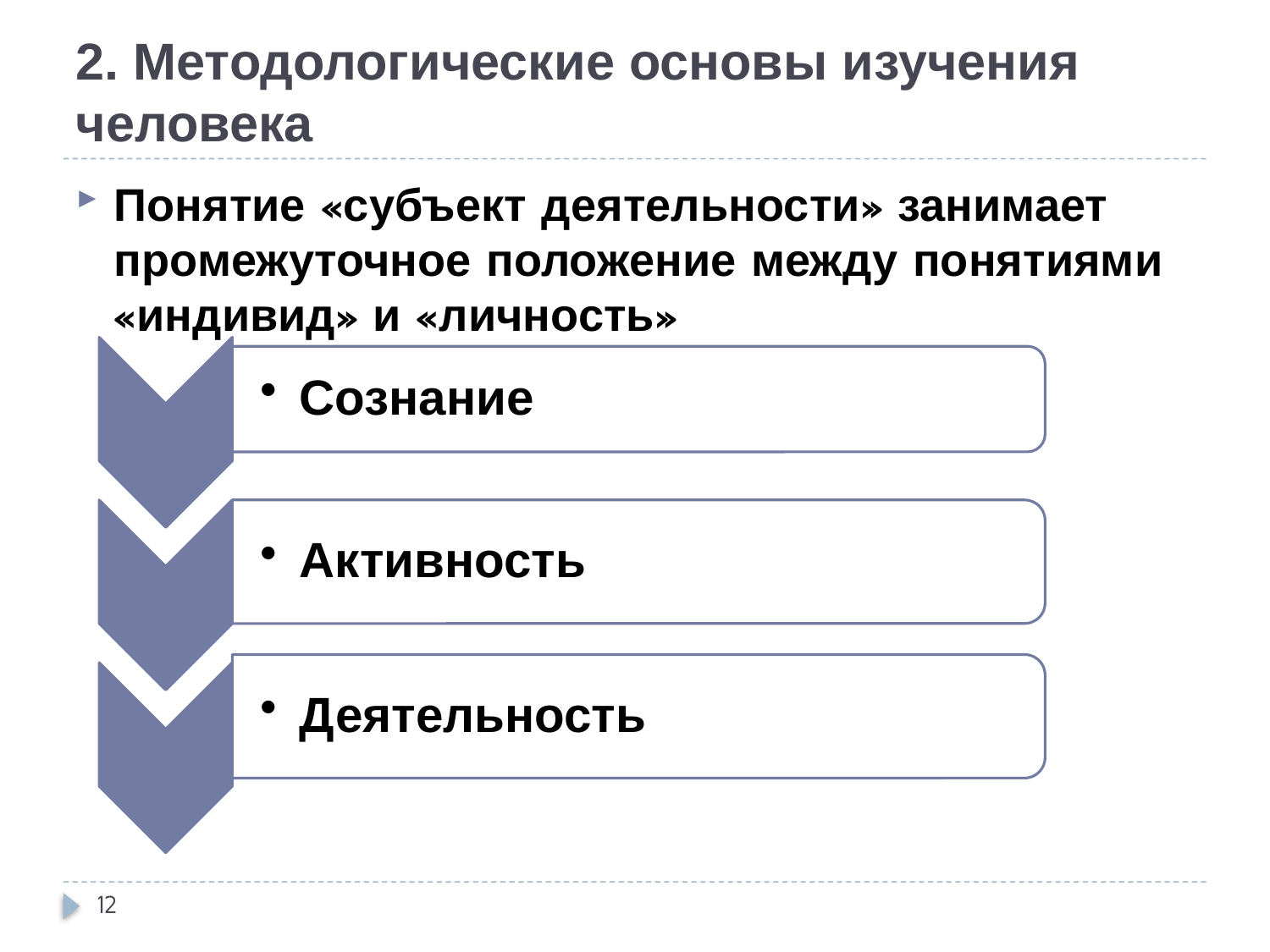

# 2. Методологические основы изучения человека
Понятие «субъект деятельности» занимает промежуточное положение между понятиями «индивид» и «личность»

Сознание

Активность

Деятельность
12